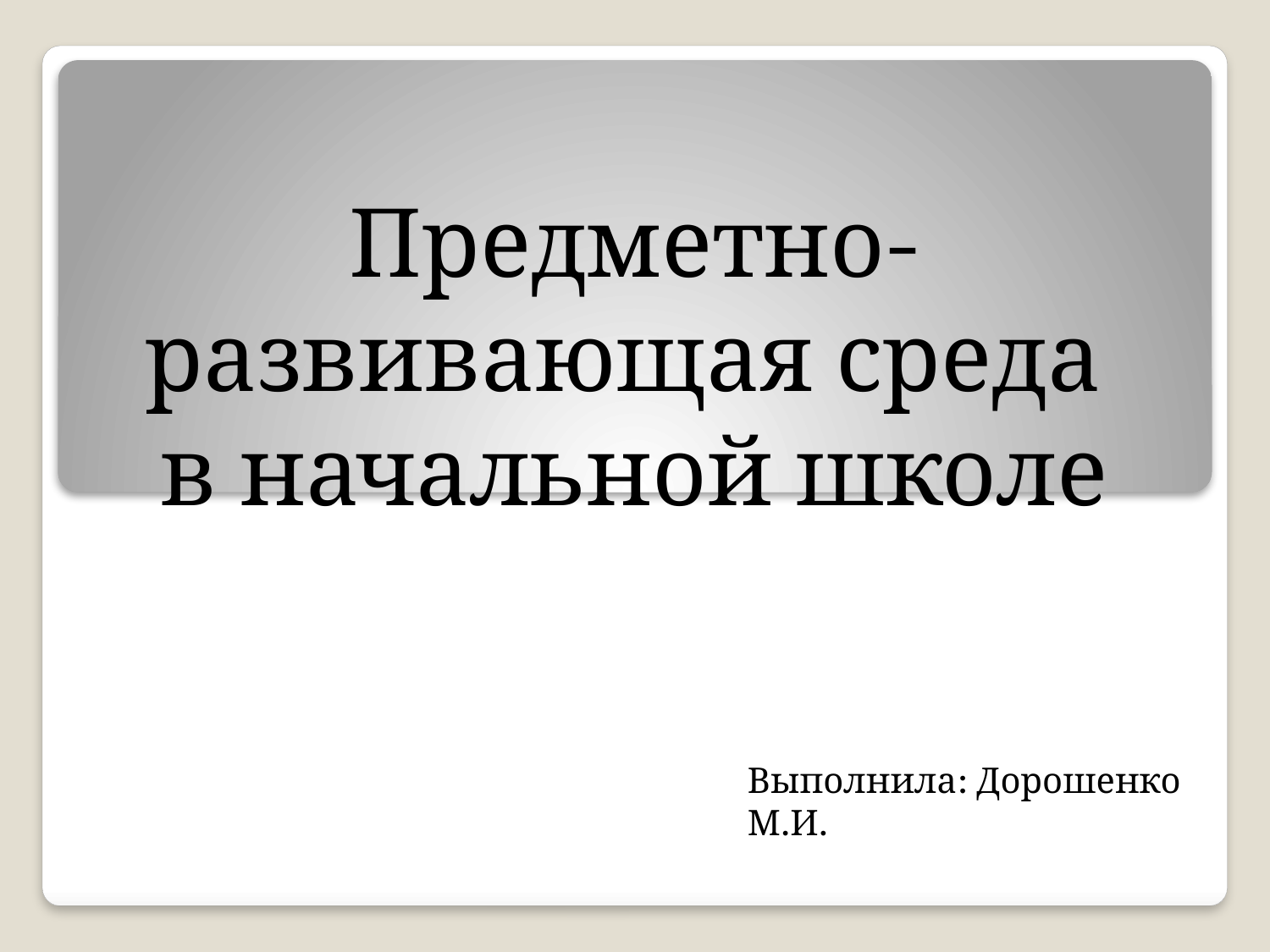

Предметно- развивающая среда
в начальной школе
Выполнила: Дорошенко М.И.